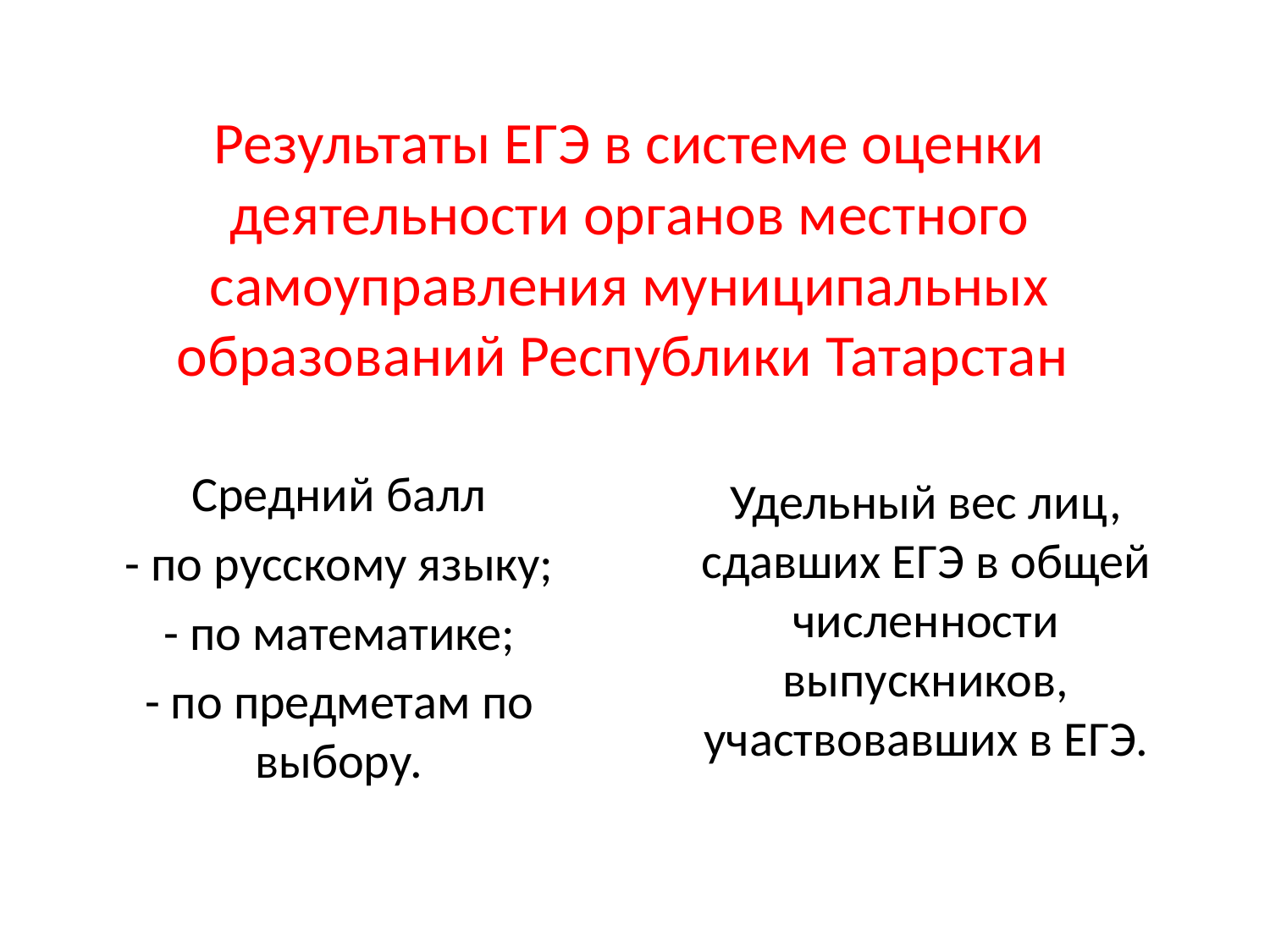

# Результаты ЕГЭ в системе оценки деятельности органов местного самоуправления муниципальных образований Республики Татарстан

Удельный вес лиц, сдавших ЕГЭ в общей численности выпускников, участвовавших в ЕГЭ.
Средний балл
- по русскому языку;
- по математике;
- по предметам по выбору.